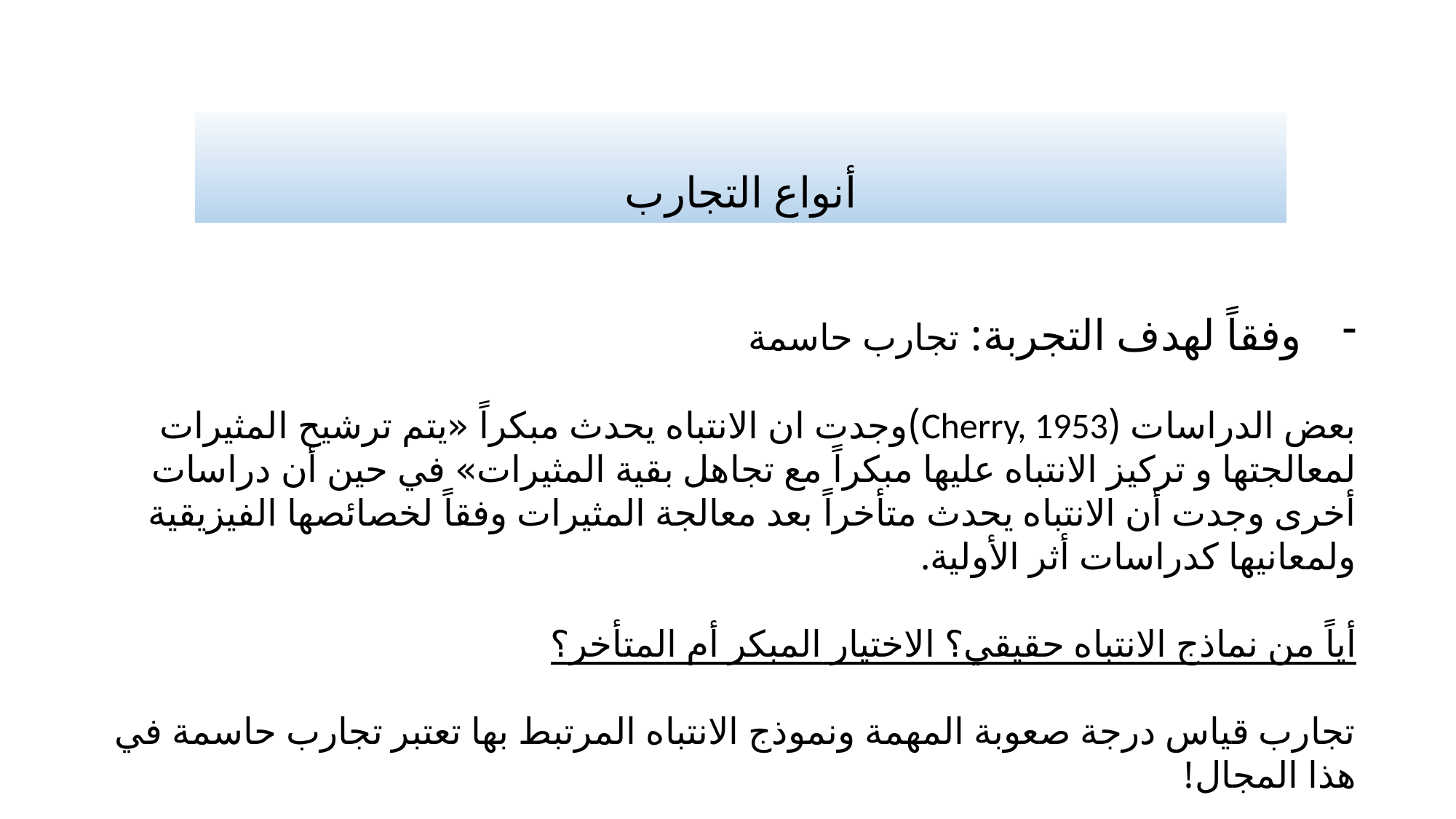

# أنواع التجارب
وفقاً لهدف التجربة: تجارب حاسمة

بعض الدراسات (Cherry, 1953)وجدت ان الانتباه يحدث مبكراً «يتم ترشيح المثيرات لمعالجتها و تركيز الانتباه عليها مبكراً مع تجاهل بقية المثيرات» في حين أن دراسات أخرى وجدت أن الانتباه يحدث متأخراً بعد معالجة المثيرات وفقاً لخصائصها الفيزيقية ولمعانيها كدراسات أثر الأولية.

أياً من نماذج الانتباه حقيقي؟ الاختيار المبكر أم المتأخر؟

تجارب قياس درجة صعوبة المهمة ونموذج الانتباه المرتبط بها تعتبر تجارب حاسمة في هذا المجال!